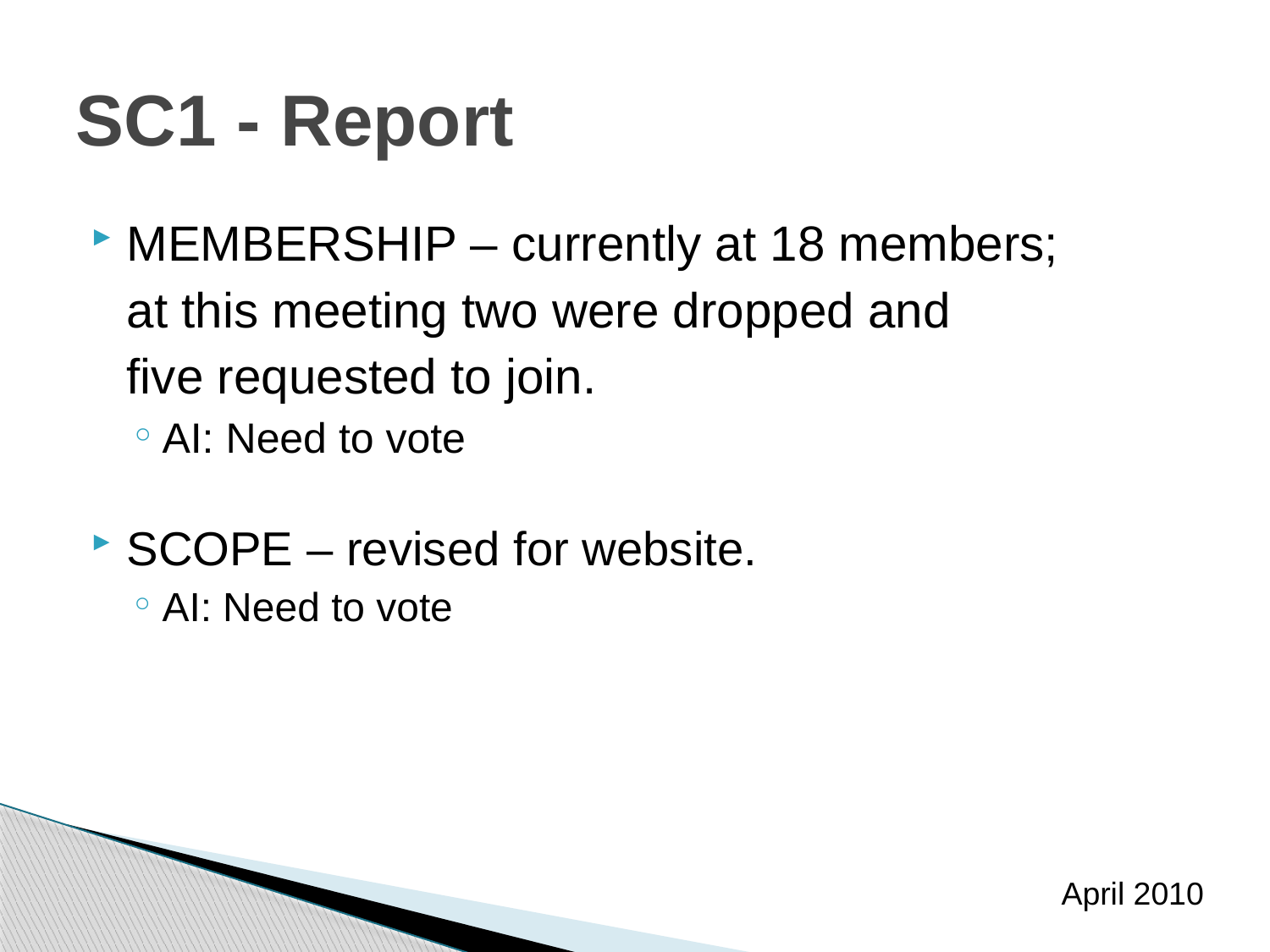

# SC1 - Report
MEMBERSHIP – currently at 18 members;
	at this meeting two were dropped and
	five requested to join.
AI: Need to vote
SCOPE – revised for website.
AI: Need to vote
April 2010